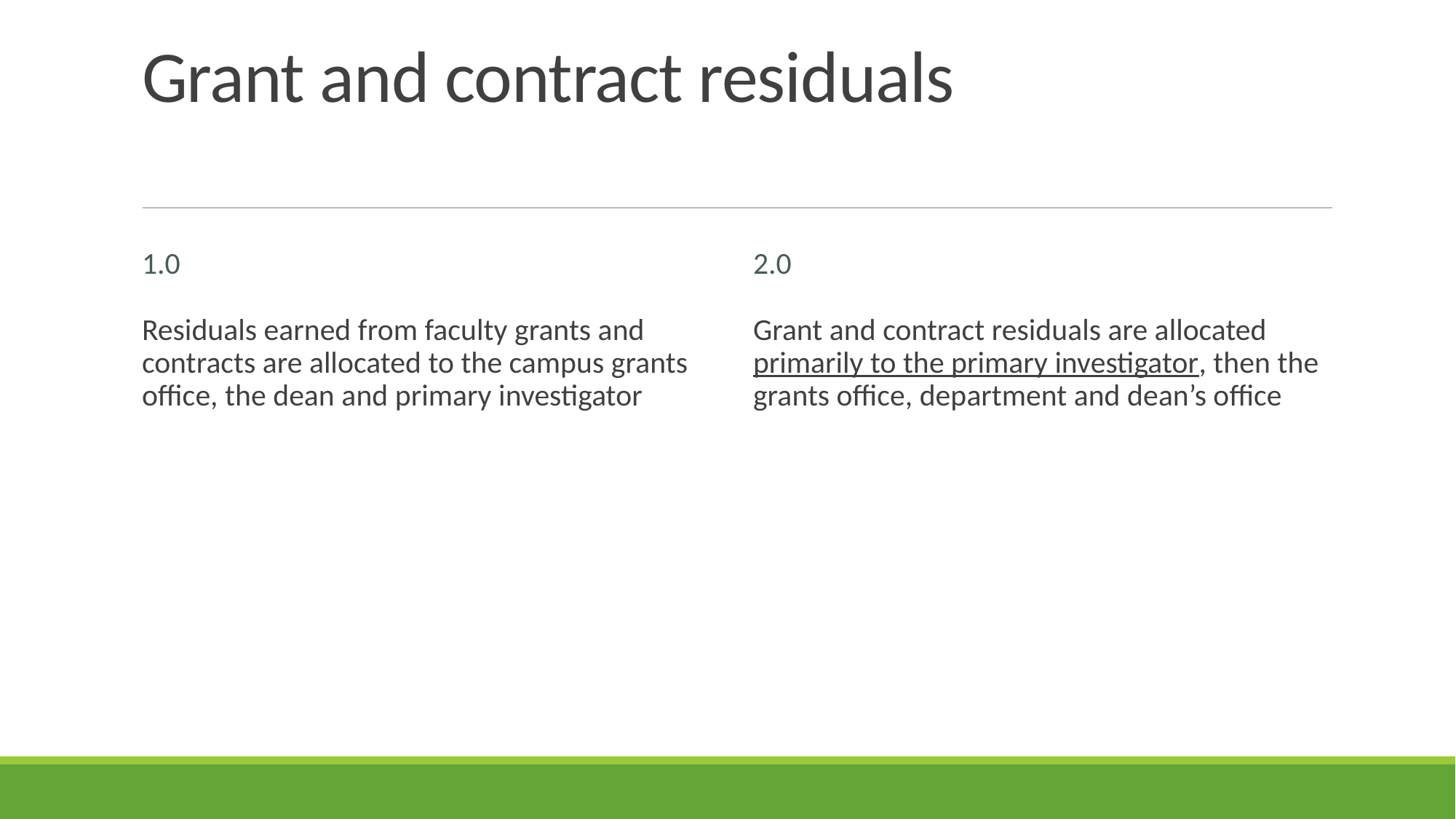

# Grant and contract residuals
1.0
2.0
Residuals earned from faculty grants and contracts are allocated to the campus grants office, the dean and primary investigator
Grant and contract residuals are allocated primarily to the primary investigator, then the grants office, department and dean’s office